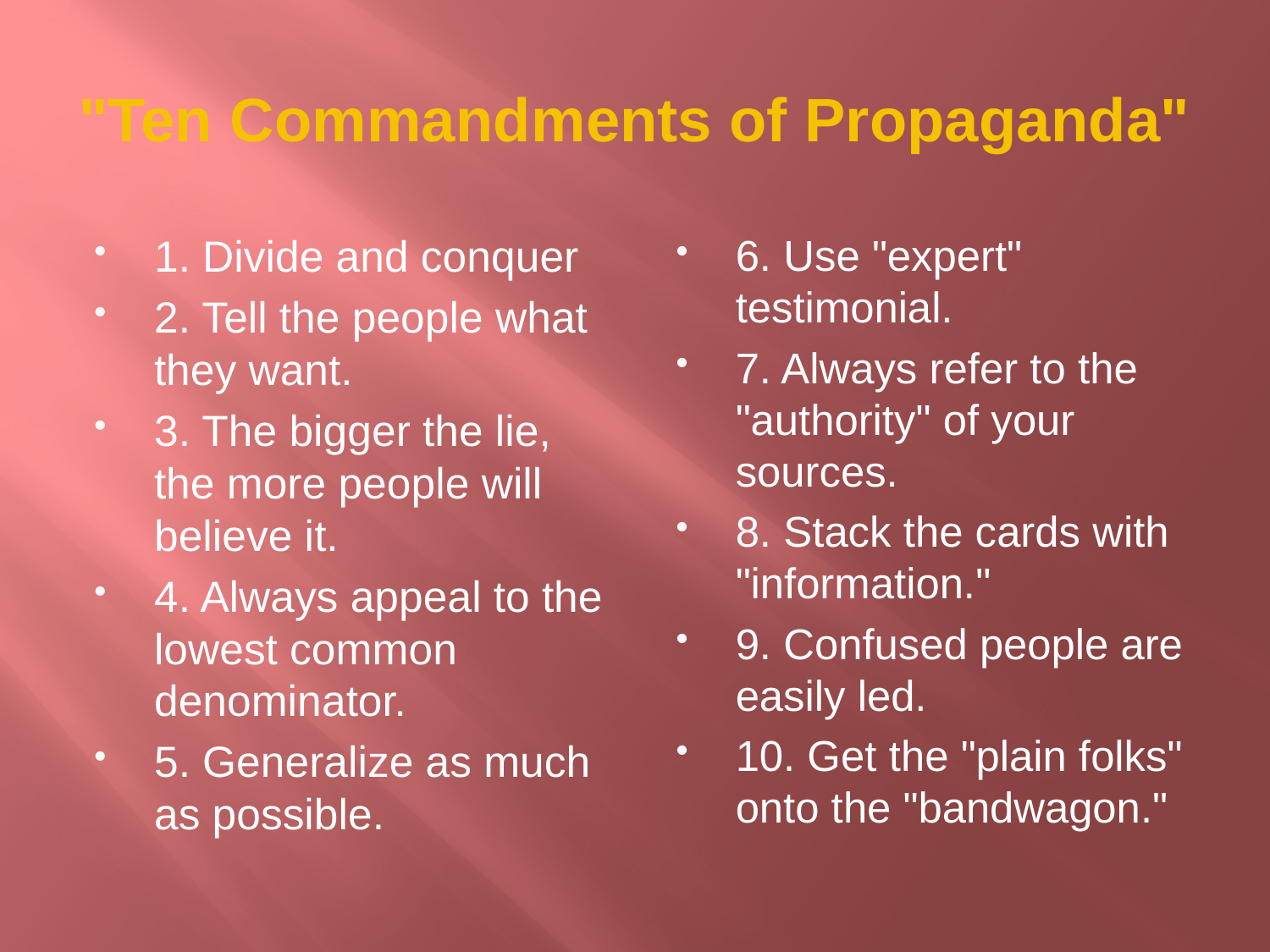

# "Ten Commandments of Propaganda"
1. Divide and conquer
2. Tell the people what they want.
3. The bigger the lie, the more people will believe it.
4. Always appeal to the lowest common denominator.
5. Generalize as much as possible.
6. Use "expert" testimonial.
7. Always refer to the "authority" of your sources.
8. Stack the cards with "information."
9. Confused people are easily led.
10. Get the "plain folks" onto the "bandwagon."